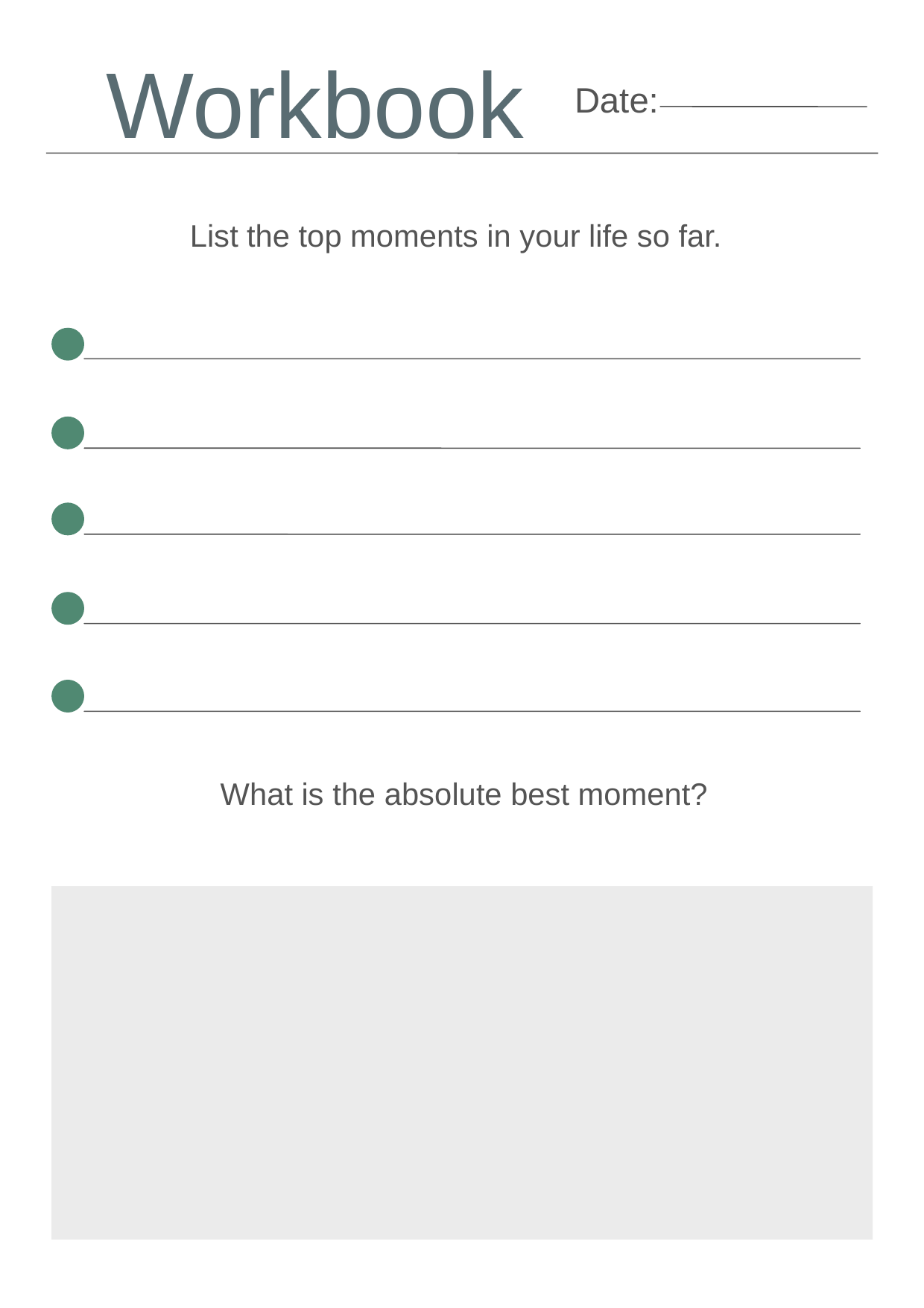

Workbook
Date:

List the top moments in your life so far.

What is the absolute best moment?